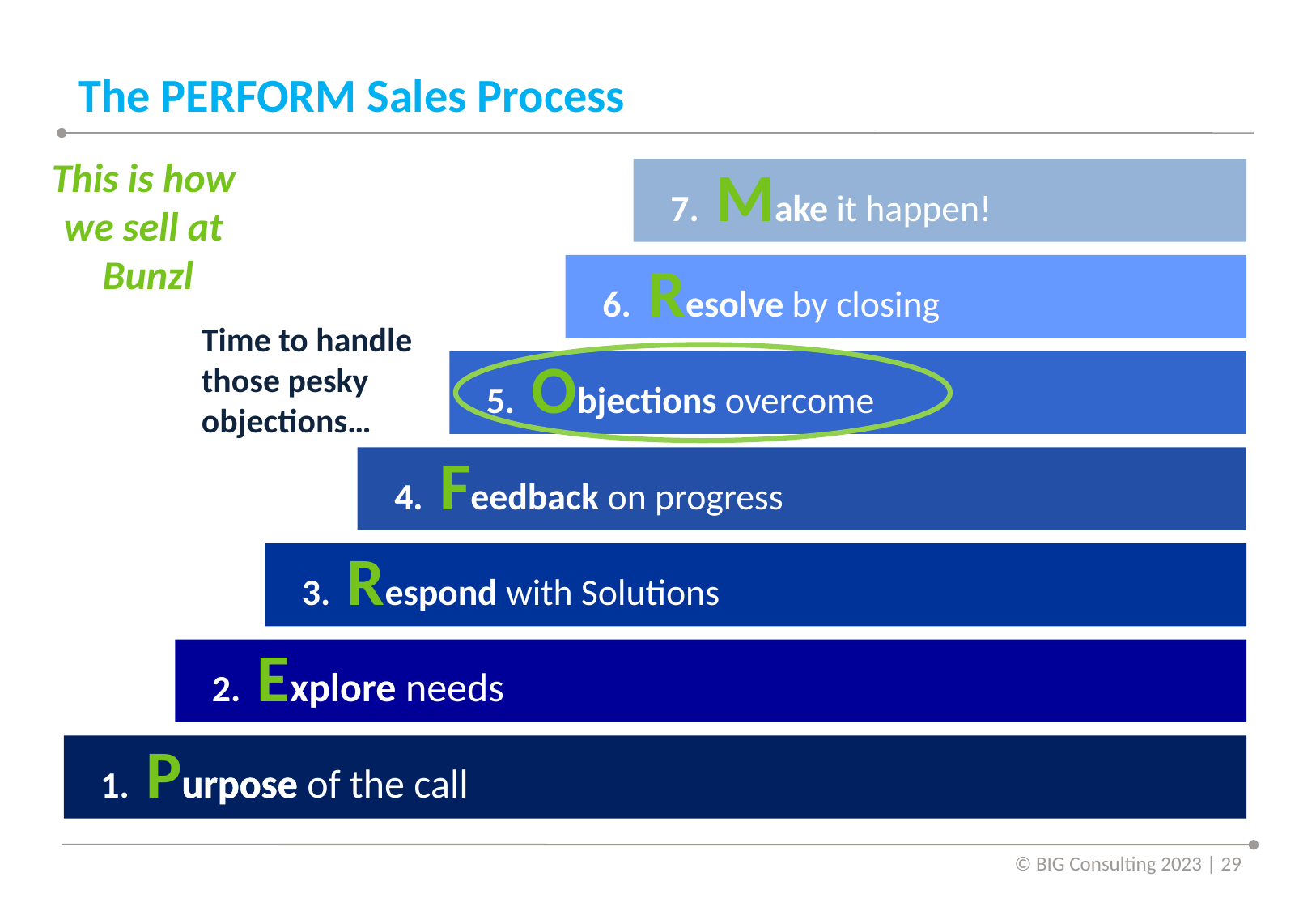

# The PERFORM Sales Process
This is how
we sell at
Bunzl
   7.  Make it happen!
   6.  Resolve by closing
Time to handle those pesky objections…

   5.  Objections overcome
   4.  Feedback on progress
   3.  Respond with Solutions
   2.  Explore needs
   1.  Purpose of the call